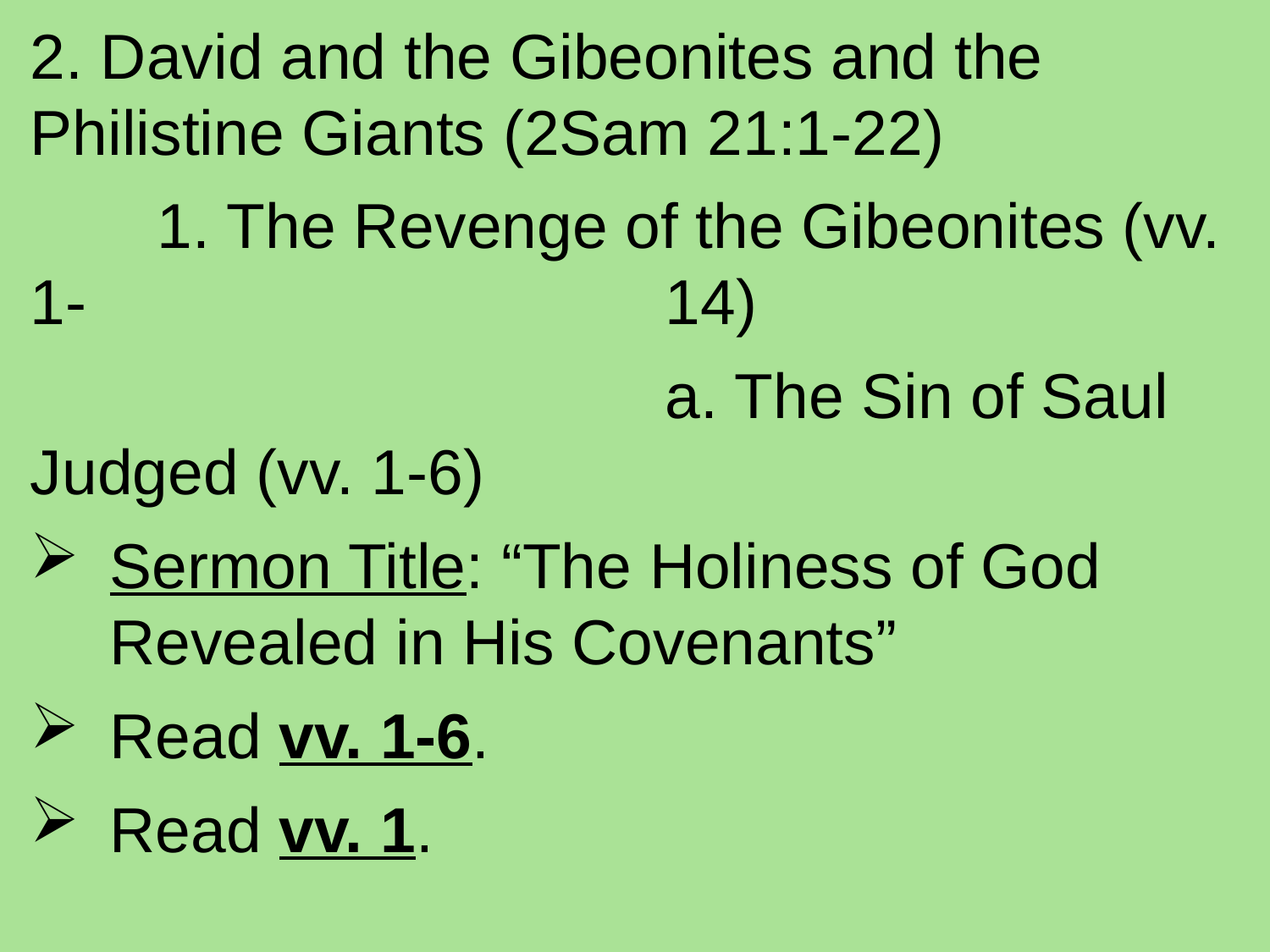

2. David and the Gibeonites and the 	Philistine Giants (2Sam 21:1-22)
	1. The Revenge of the Gibeonites (vv. 1-					14)
					a. The Sin of Saul Judged (vv. 1-6)
Sermon Title: “The Holiness of God Revealed in His Covenants”
Read vv. 1-6.
Read vv. 1.